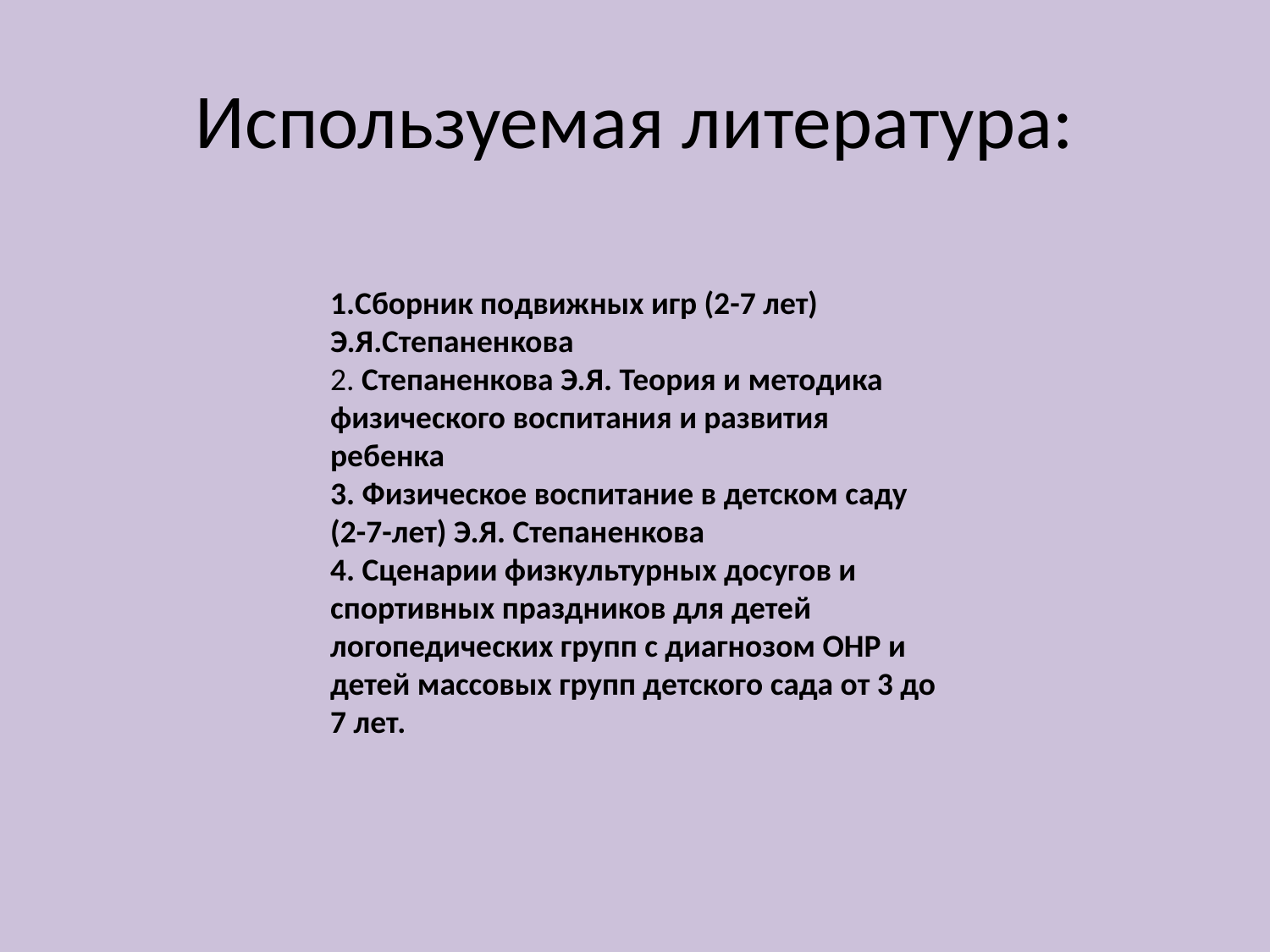

# Используемая литература:
1.Сборник подвижных игр (2-7 лет) Э.Я.Степаненкова
2. Степаненкова Э.Я. Теория и методика физического воспитания и развития ребенка
3. Физическое воспитание в детском саду (2-7-лет) Э.Я. Степаненкова
4. Сценарии физкультурных досугов и спортивных праздников для детей логопедических групп с диагнозом ОНР и детей массовых групп детского сада от 3 до 7 лет.